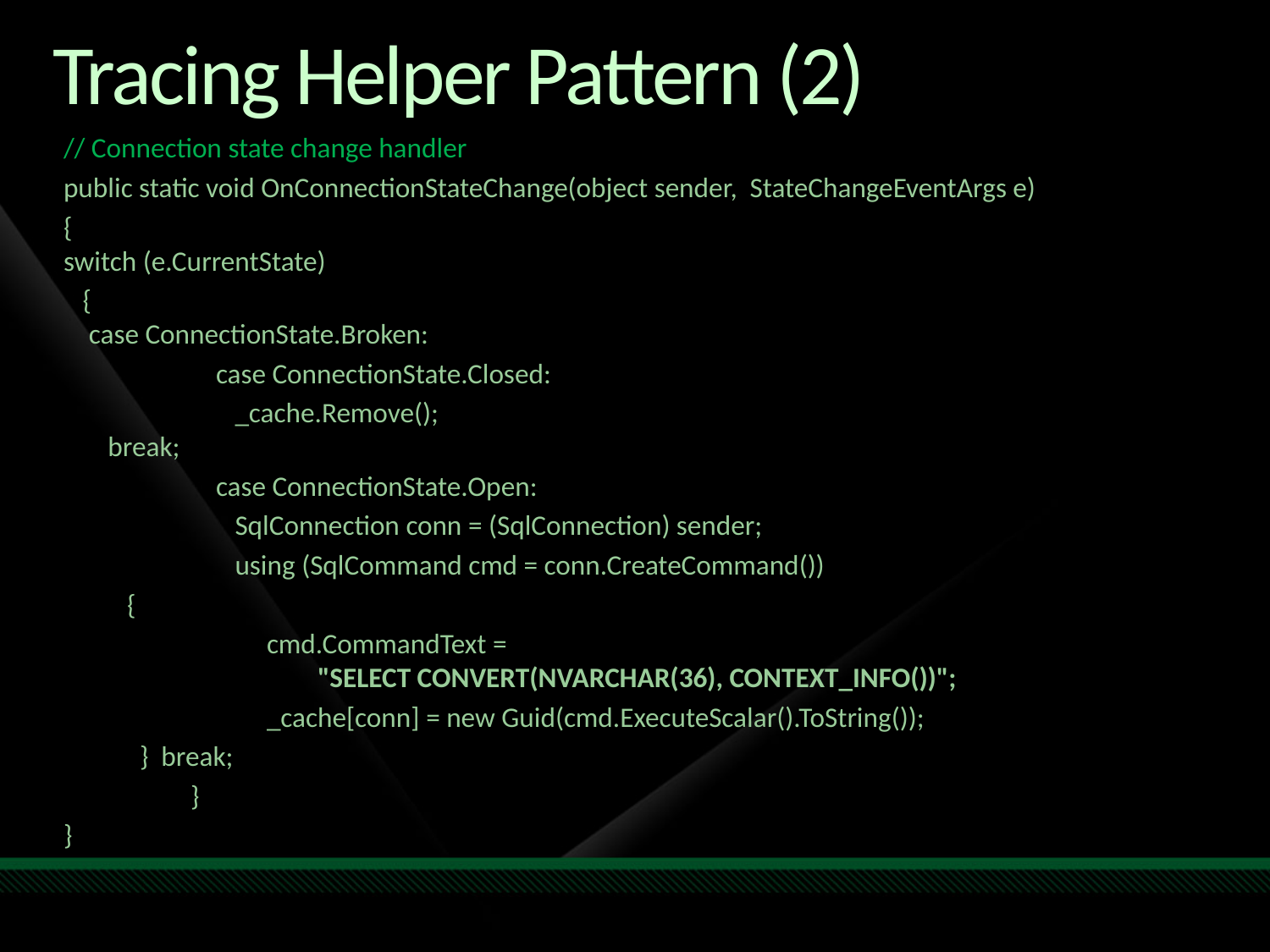

# Tracing Helper Pattern (2)
// Connection state change handler
public static void OnConnectionStateChange(object sender,  StateChangeEventArgs e)
{
switch (e.CurrentState)
   {
    case ConnectionState.Broken:
	    case ConnectionState.Closed:
	       _cache.Remove();
       break;
	    case ConnectionState.Open:
	       SqlConnection conn = (SqlConnection) sender;
	       using (SqlCommand cmd = conn.CreateCommand())
          {
 	            cmd.CommandText =
 		"SELECT CONVERT(NVARCHAR(36), CONTEXT_INFO())";
  	            _cache[conn] = new Guid(cmd.ExecuteScalar().ToString());
            }  break;
	}
}